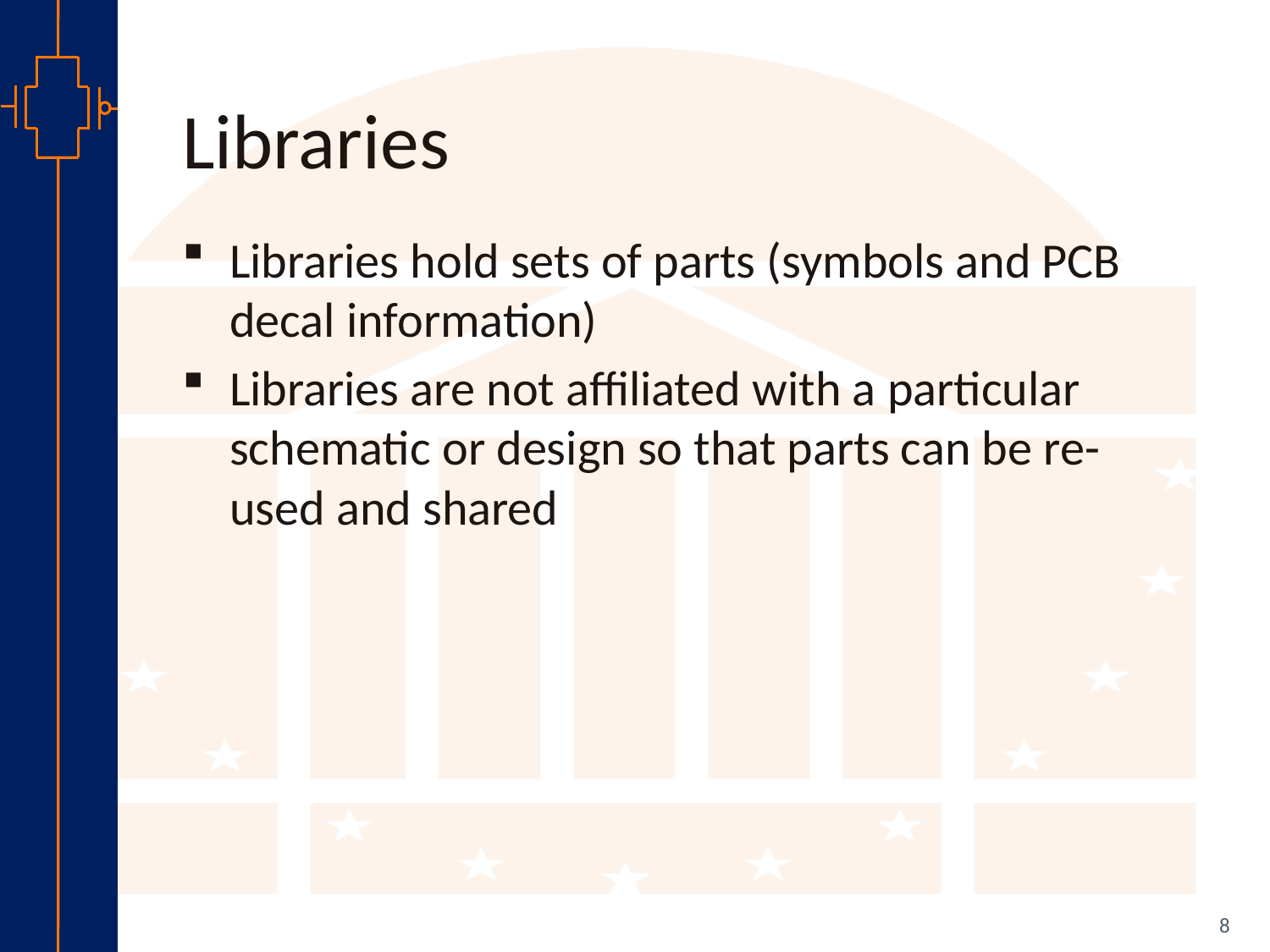

# Libraries
Libraries hold sets of parts (symbols and PCB decal information)
Libraries are not affiliated with a particular schematic or design so that parts can be re-used and shared

8